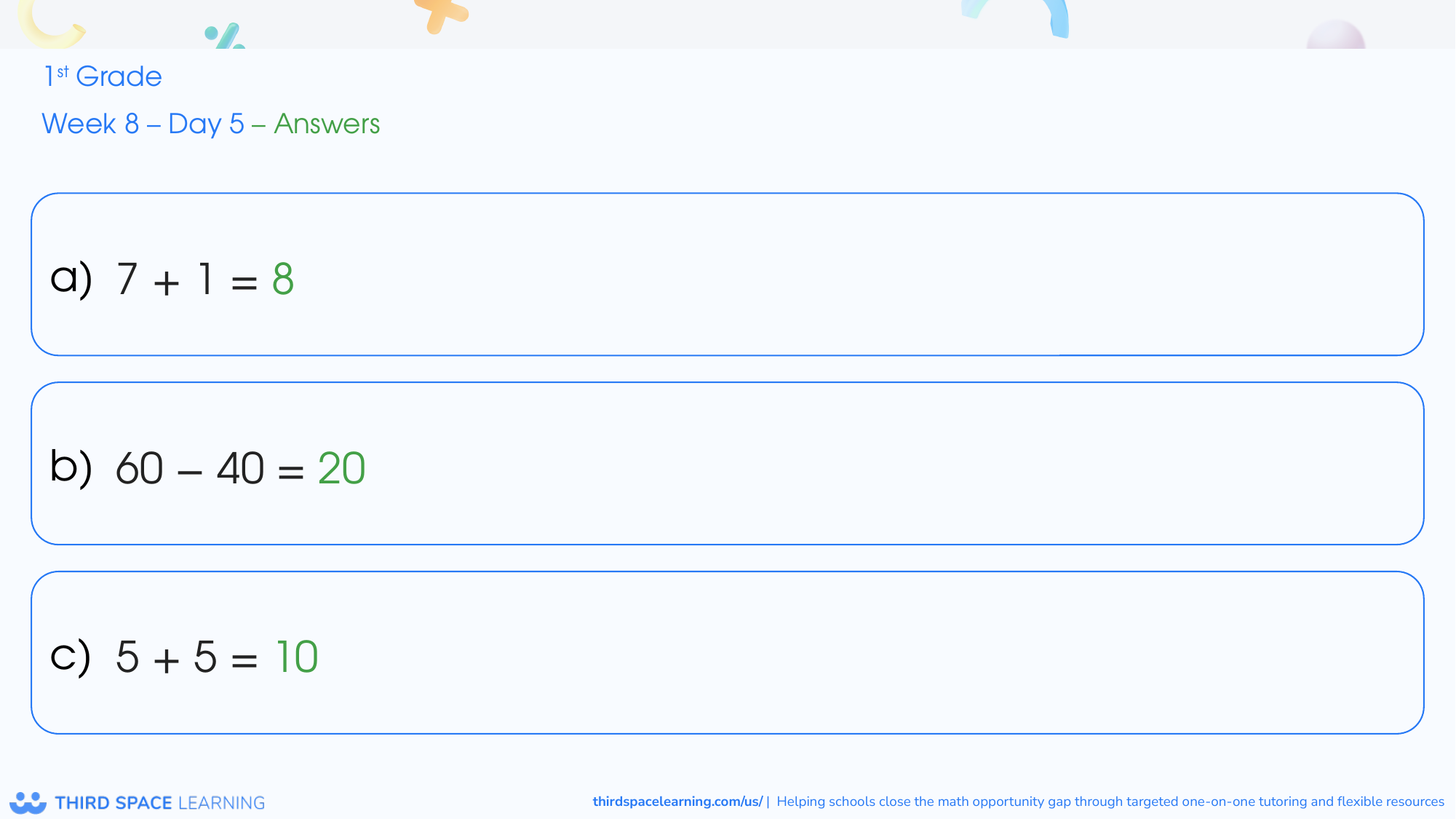

1st Grade
Week 8 – Day 5 – Answers
7 + 1 = 8
60 − 40 = 20
5 + 5 = 10